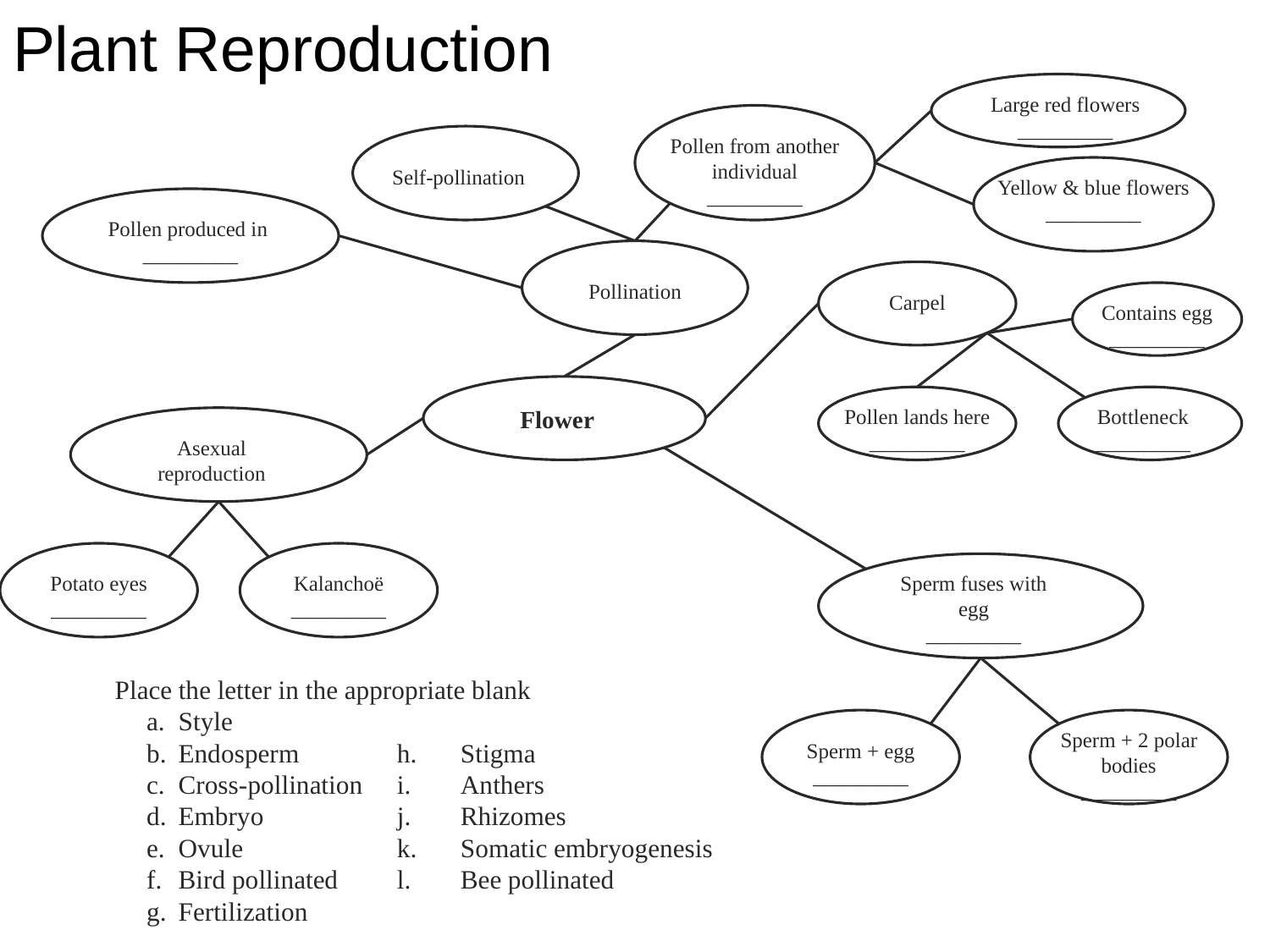

Plant Reproduction

Large red flowers
_________

Pollen from another individual
_________
Self-pollination

Yellow & blue flowers
_________

Pollen produced in
_________

Pollination
Carpel

Contains egg
_________

Flower
Pollen lands here
_________
Bottleneck
_________

Asexual reproduction

Potato eyes
_________
Kalanchoë
_________
Sperm fuses with egg
_________

Sperm + 2 polar bodies
_________
Sperm + egg
_________
	Place the letter in the appropriate blank
Style
Endosperm
Cross-pollination
Embryo
Ovule
Bird pollinated
Fertilization

Stigma
Anthers
Rhizomes
Somatic embryogenesis
Bee pollinated